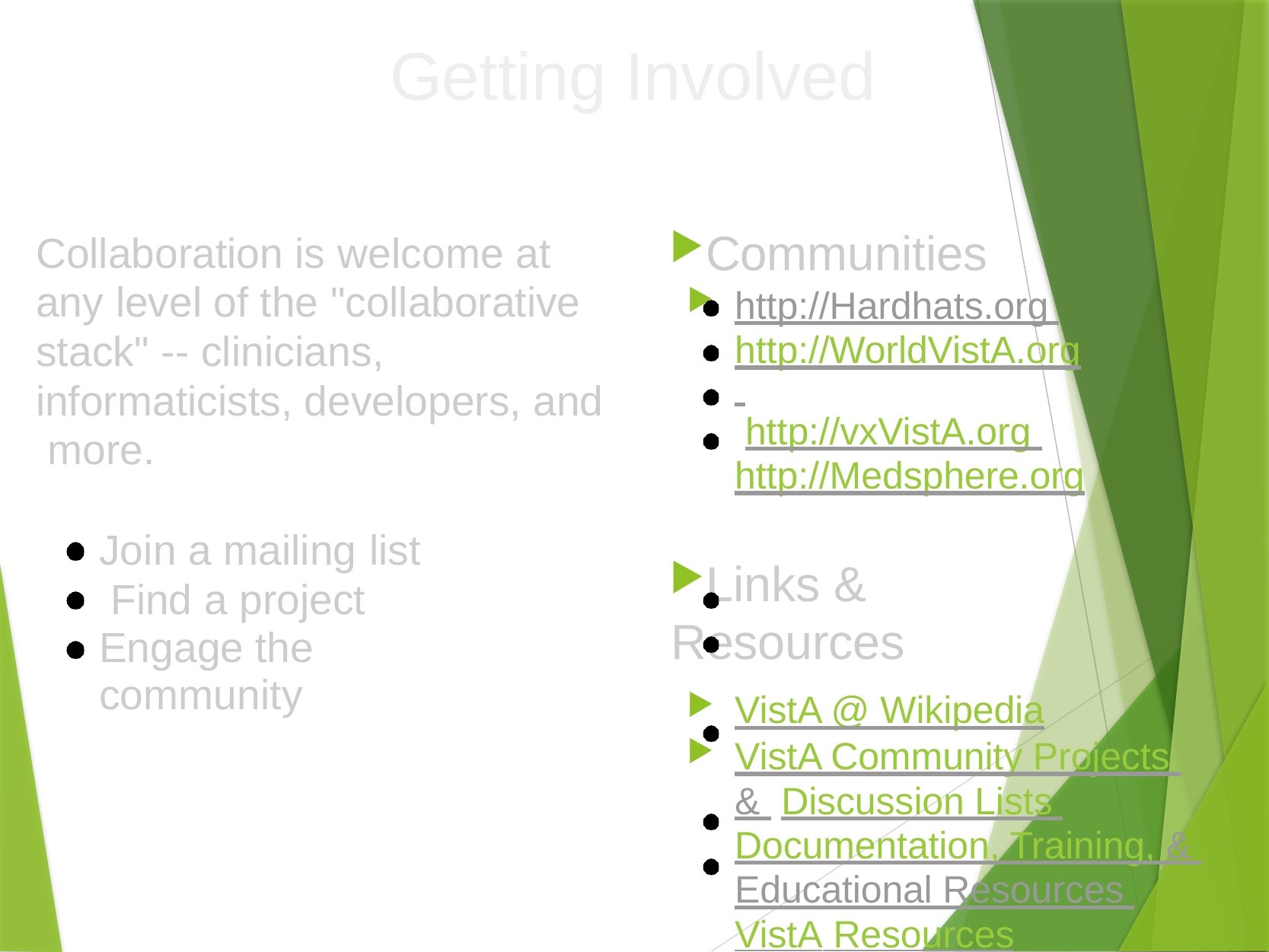

# Getting Involved
Communities
http://Hardhats.org  http://WorldVistA.org  http://vxVistA.org  http://Medsphere.org

Links & Resources
VistA @ Wikipedia
VistA Community Projects &  Discussion Lists  Documentation, Training, &  Educational Resources  VistA Resources
VistA-based Distributions
Collaboration is welcome at  any level of the "collaborative  stack" -- clinicians,  informaticists, developers, and  more.

Join a mailing list  Find a project
Engage the community